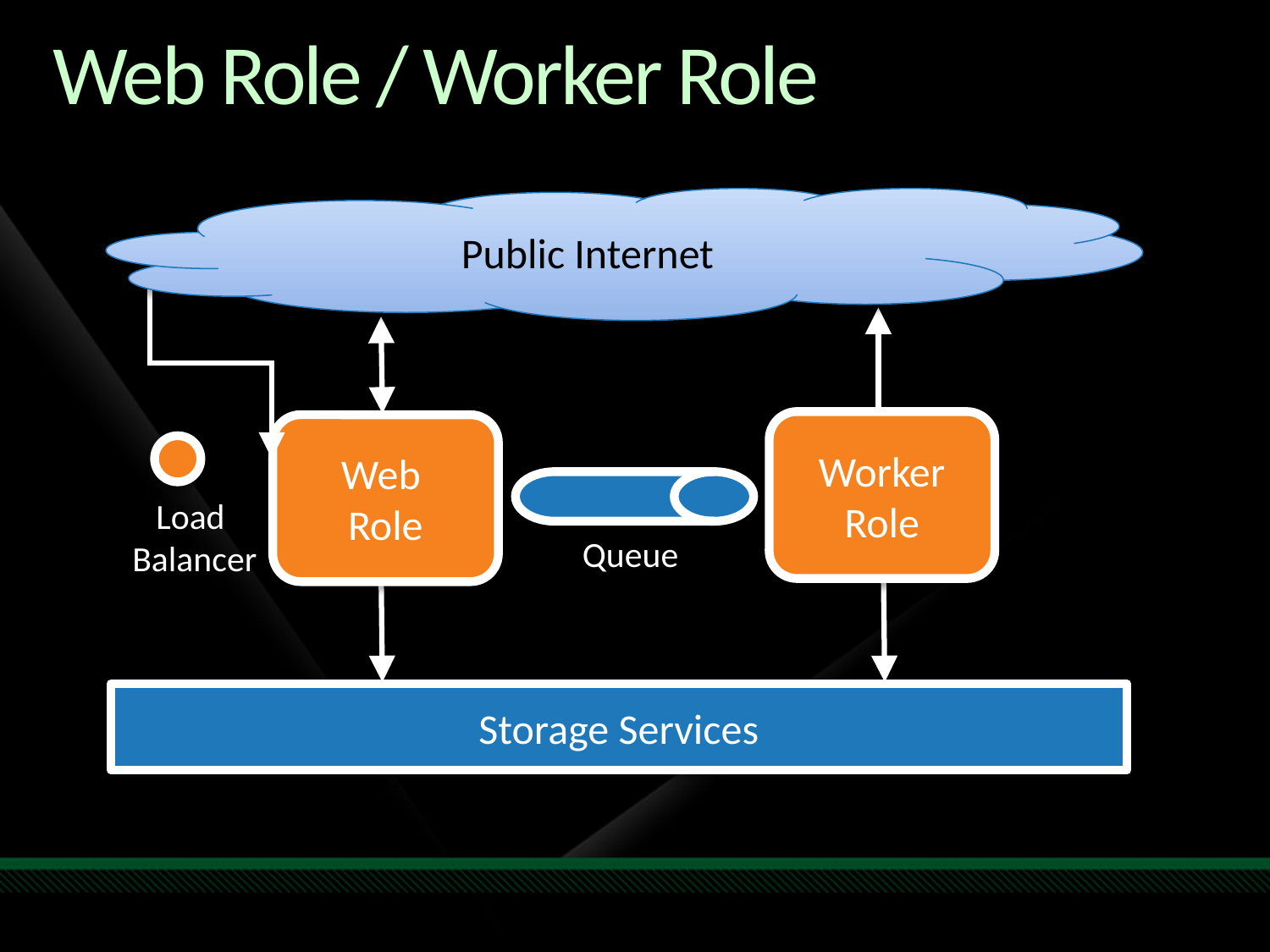

# Web Role / Worker Role
Public Internet
Worker Role
Web
Role

Load
 Balancer
Queue
Storage Services